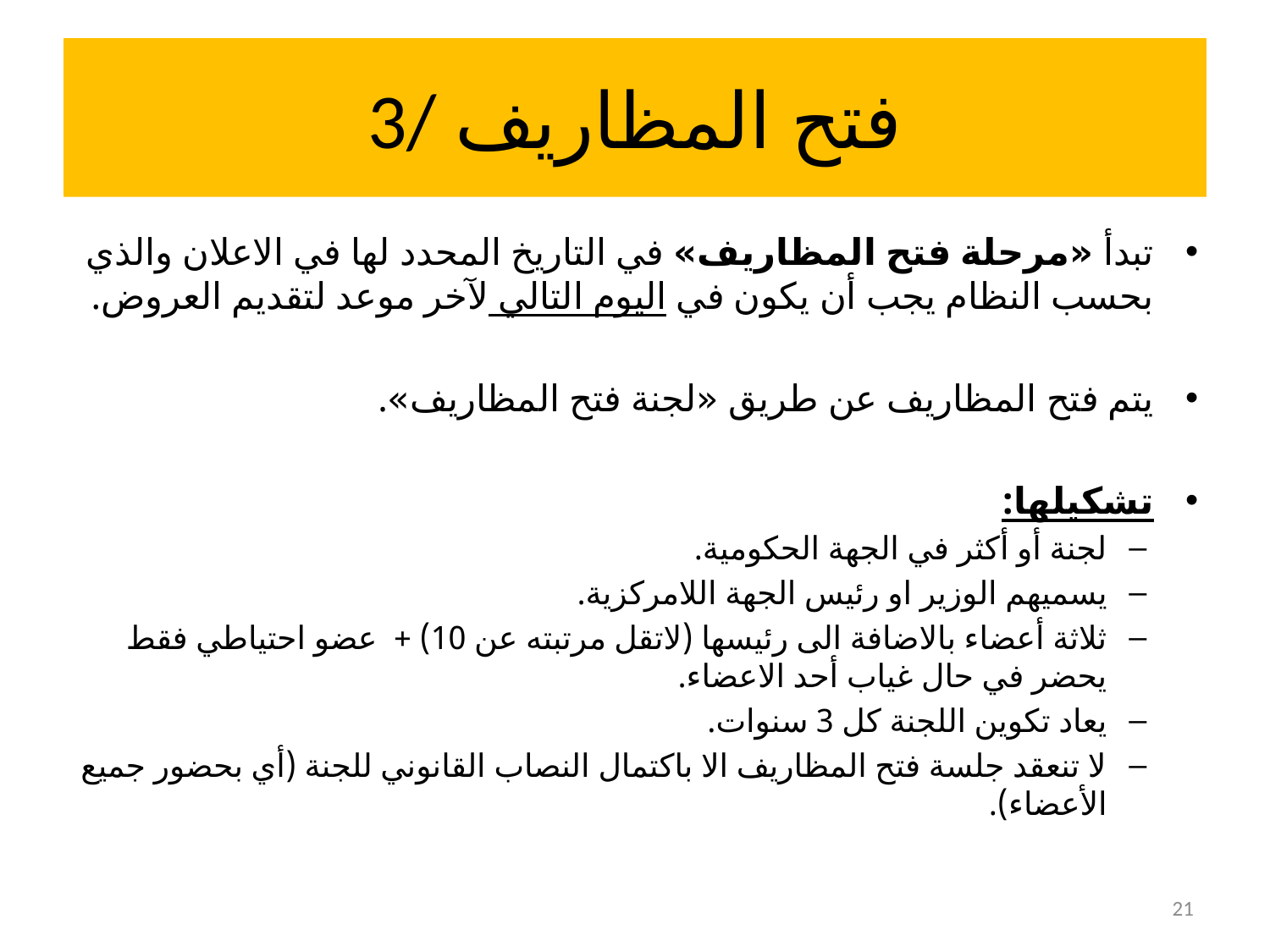

# 3/ فتح المظاريف
تبدأ «مرحلة فتح المظاريف» في التاريخ المحدد لها في الاعلان والذي بحسب النظام يجب أن يكون في اليوم التالي لآخر موعد لتقديم العروض.

يتم فتح المظاريف عن طريق «لجنة فتح المظاريف».

تشكيلها:
لجنة أو أكثر في الجهة الحكومية.
يسميهم الوزير او رئيس الجهة اللامركزية.
ثلاثة أعضاء بالاضافة الى رئيسها (لاتقل مرتبته عن 10) +  عضو احتياطي فقط يحضر في حال غياب أحد الاعضاء.
يعاد تكوين اللجنة كل 3 سنوات.
لا تنعقد جلسة فتح المظاريف الا باكتمال النصاب القانوني للجنة (أي بحضور جميع الأعضاء).

21